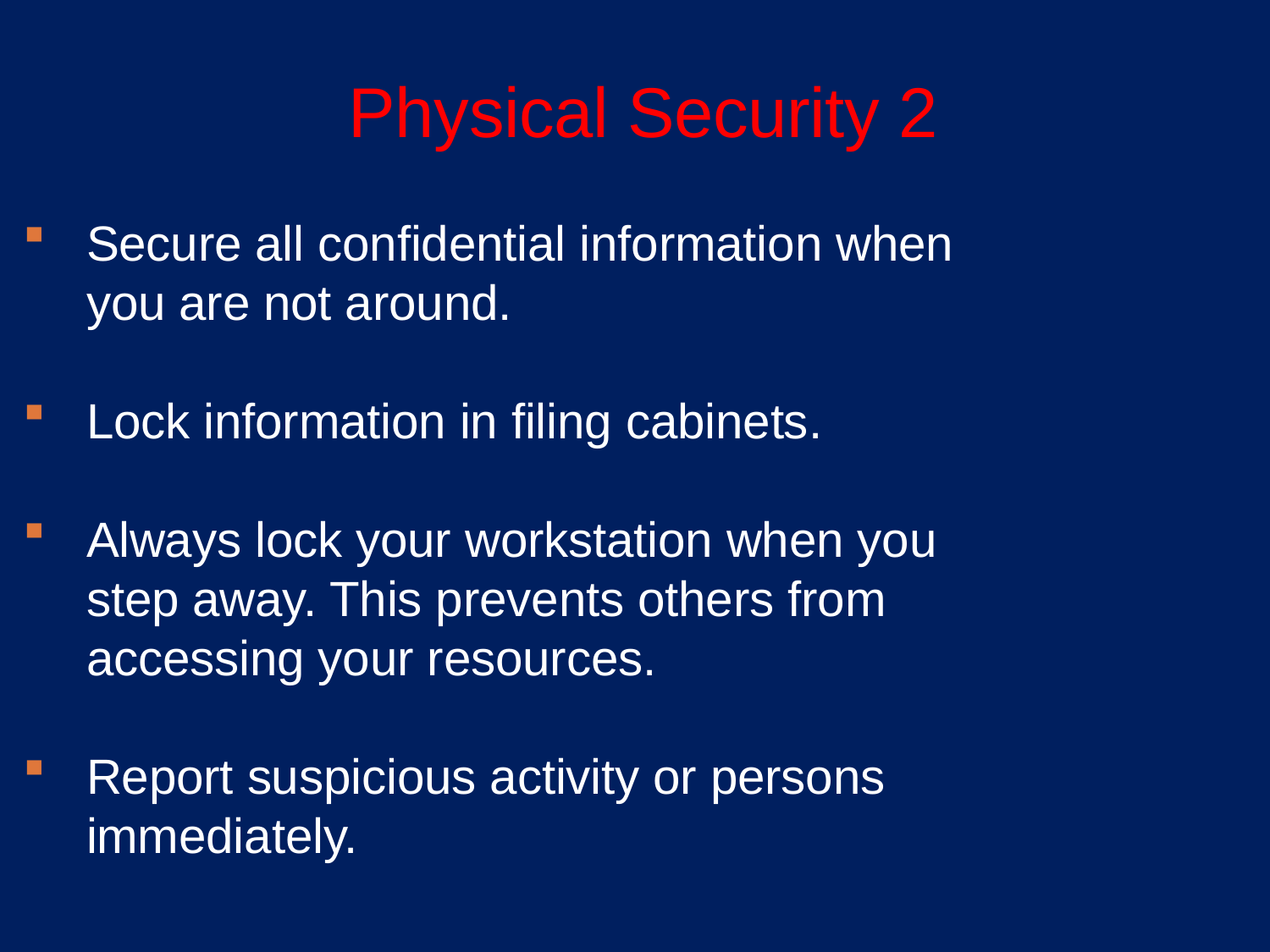

# Physical Security 2
Secure all confidential information when you are not around.

Lock information in filing cabinets.

Always lock your workstation when you step away. This prevents others from accessing your resources.

Report suspicious activity or persons immediately.